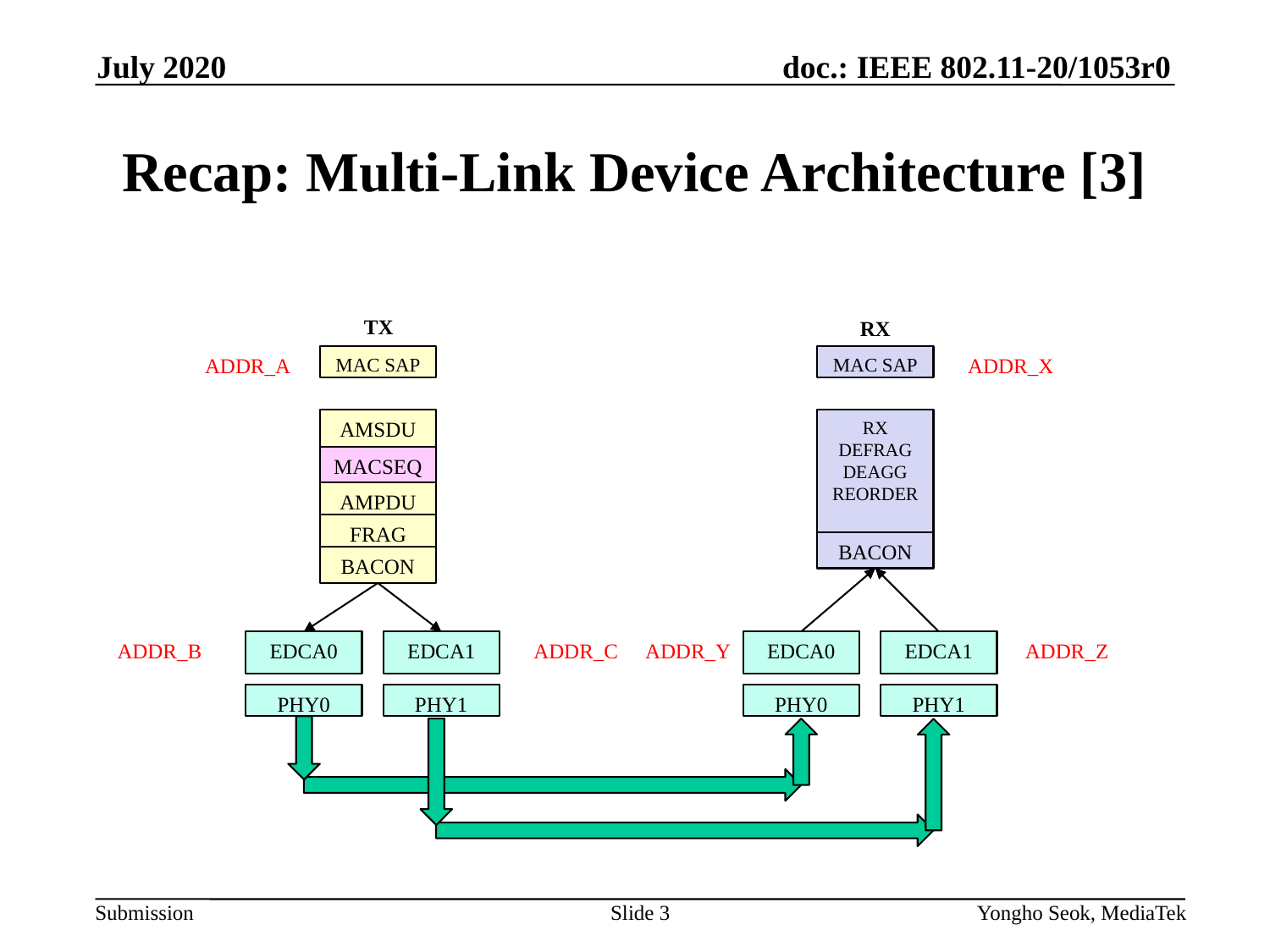

July 2020
# Recap: Multi-Link Device Architecture [3]
TX
RX
ADDR_A
MAC SAP
MAC SAP
ADDR_X
AMSDU
RX
DEFRAG
DEAGG
REORDER
MACSEQ
AMPDU
FRAG
BACON
BACON
ADDR_C
ADDR_B
EDCA0
EDCA1
ADDR_Y
EDCA0
EDCA1
ADDR_Z
PHY0
PHY1
PHY0
PHY1

Slide 3
Yongho Seok, MediaTek